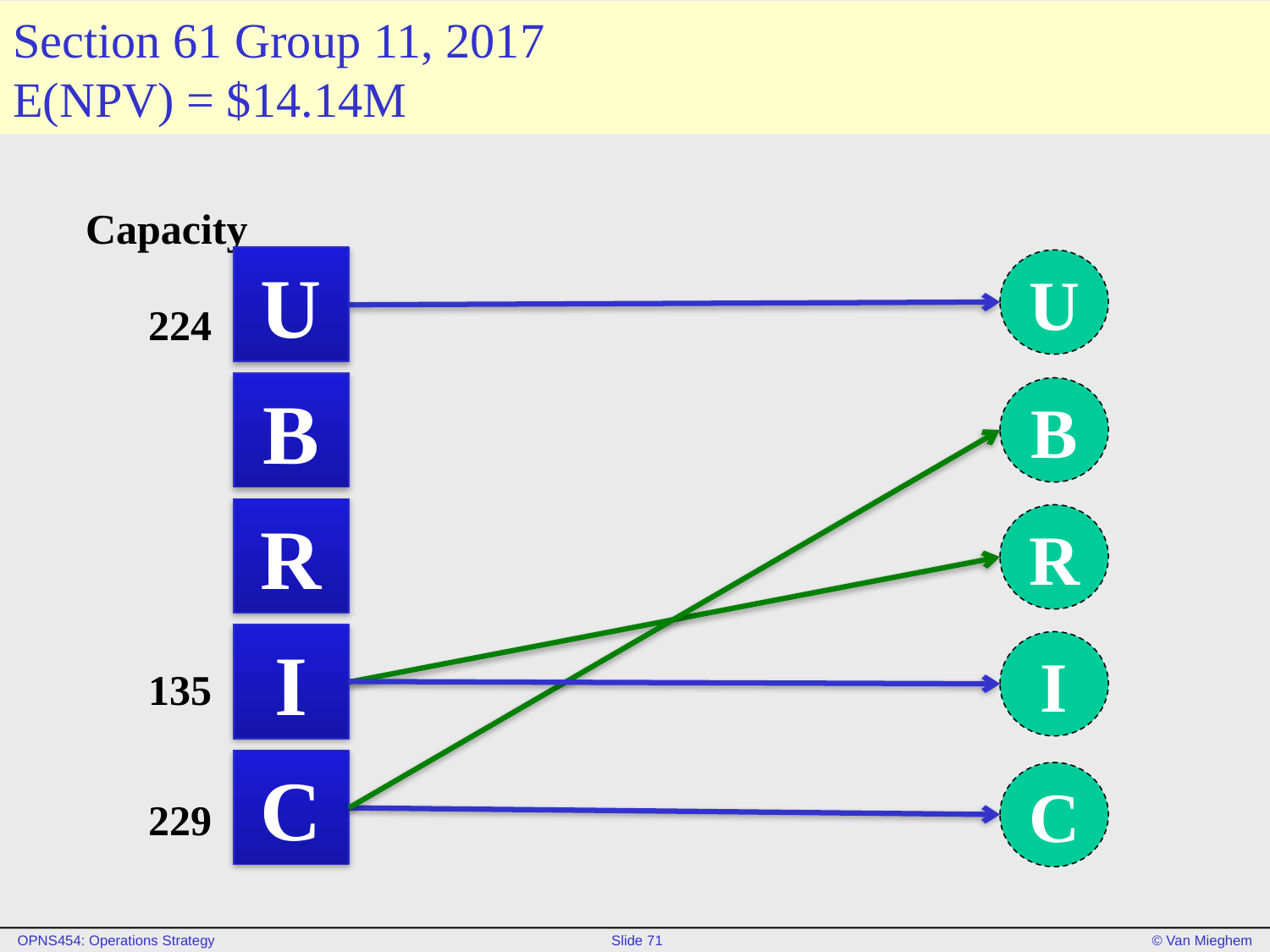

# Section 61 Group 11, 2017 E(NPV) = $14.14M
Capacity
U
U
B
B
R
R
I
I
C
C
224

229
135